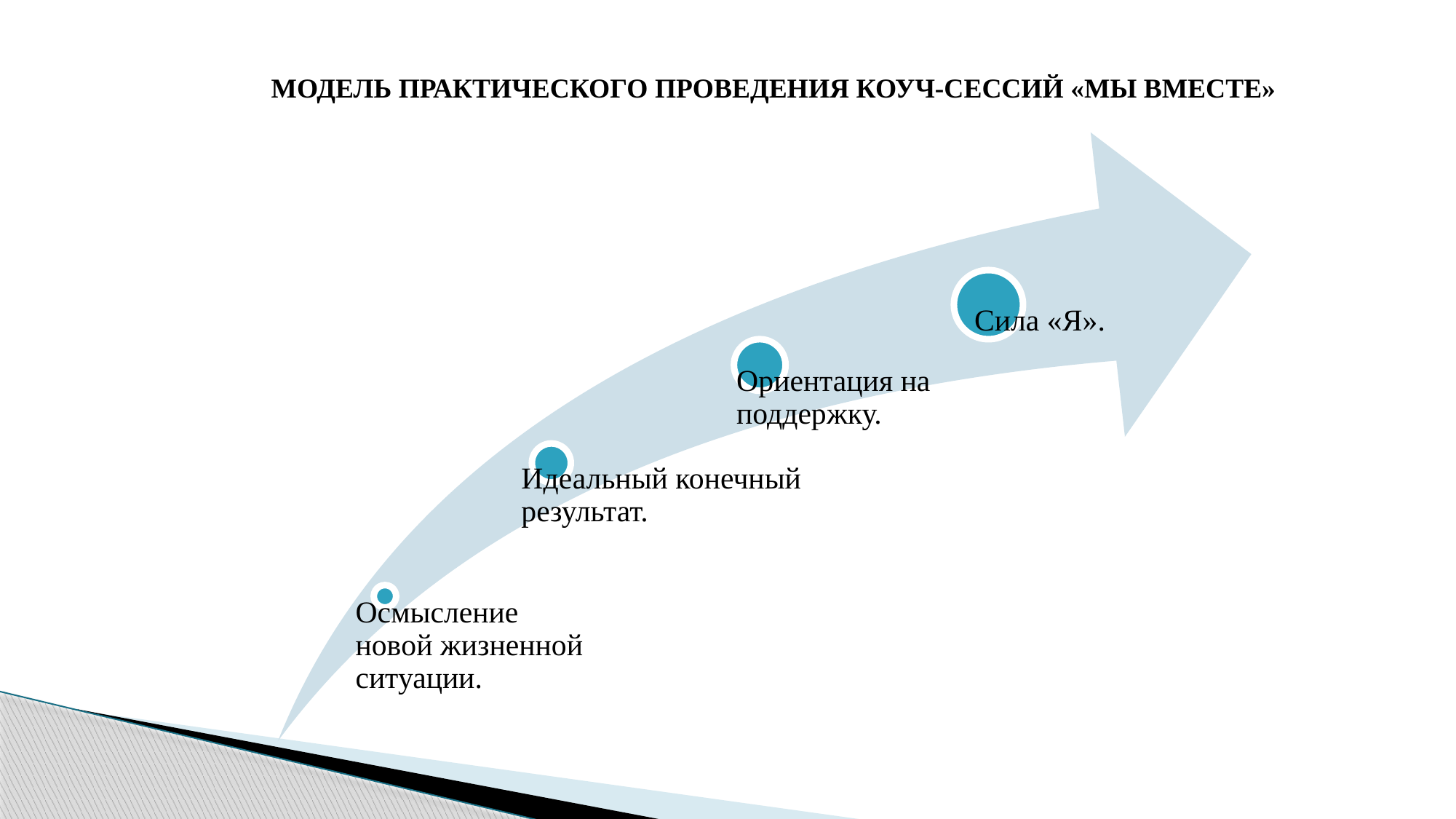

МОДЕЛЬ ПРАКТИЧЕСКОГО ПРОВЕДЕНИЯ КОУЧ-СЕССИЙ «МЫ ВМЕСТЕ»
Осмысление новой жизненной ситуации.
Идеальный конечный результат.
Ориентация на поддержку.
Сила «Я».